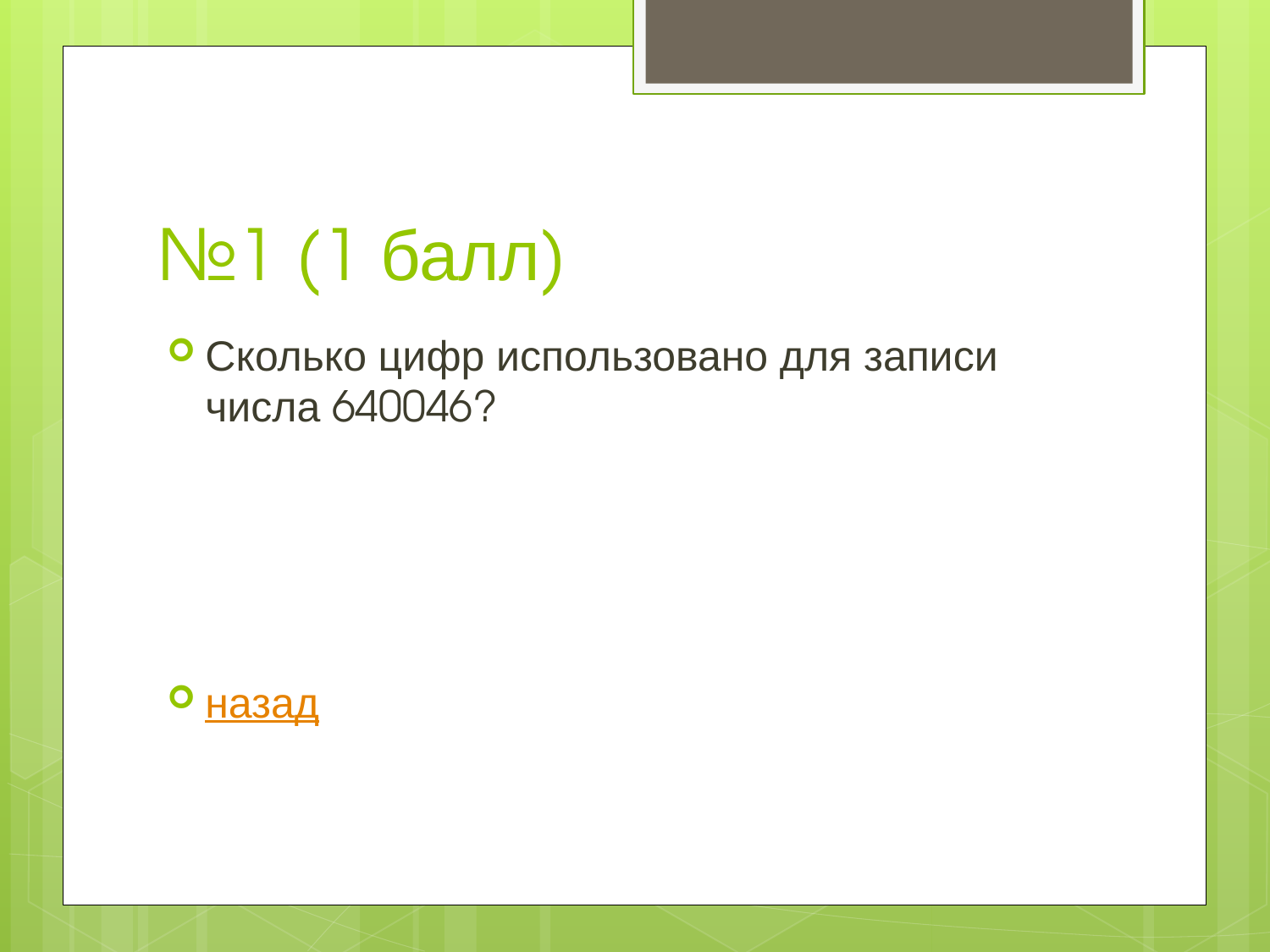

# №1 (1 балл)
Сколько цифр использовано для записи числа 640046?

назад